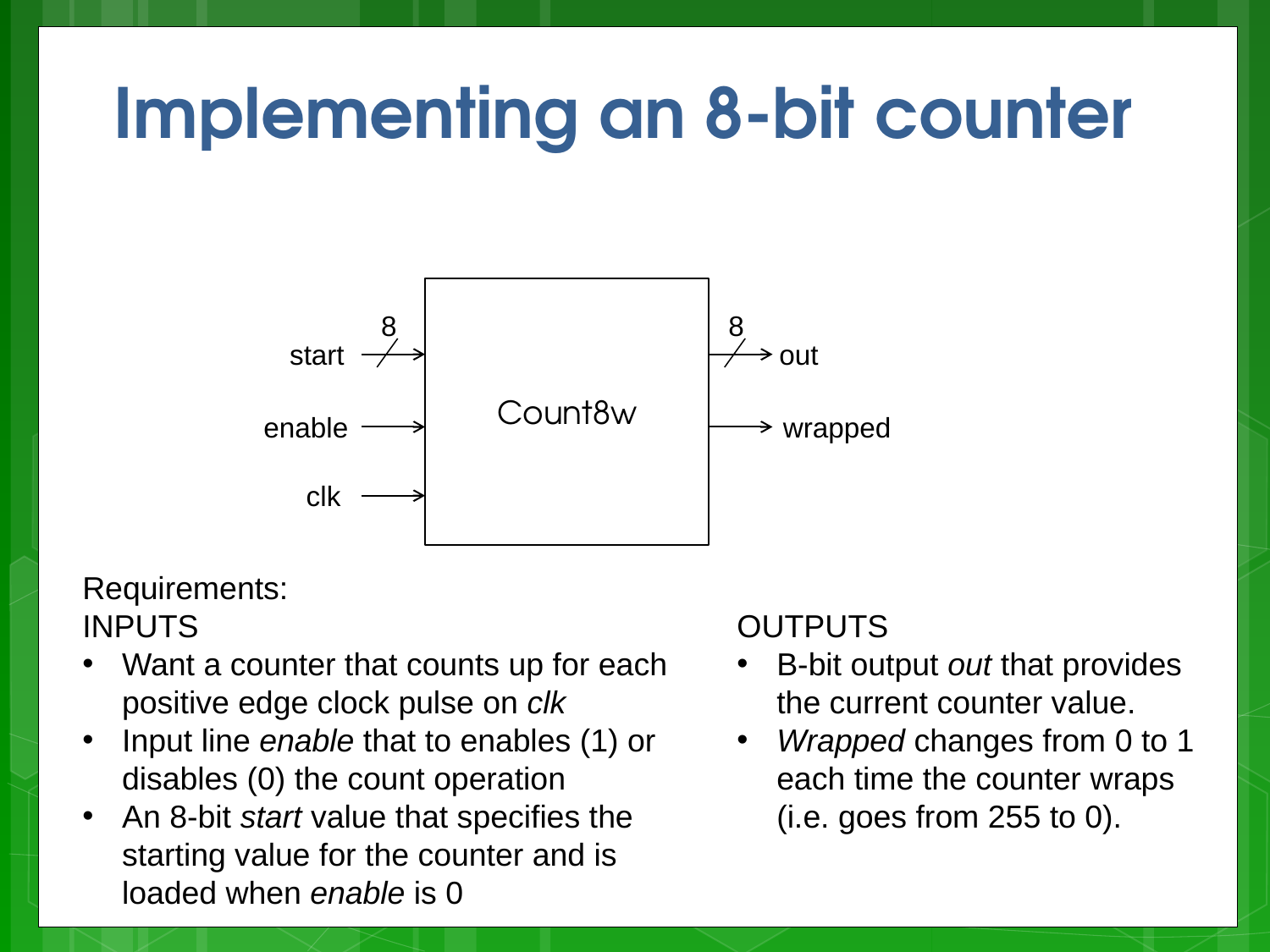

# Implementing an 8-bit counter
Count8w
8
8
start
out
enable
wrapped
clk
Requirements:
INPUTS
Want a counter that counts up for each positive edge clock pulse on clk
Input line enable that to enables (1) or disables (0) the count operation
An 8-bit start value that specifies the starting value for the counter and is loaded when enable is 0

OUTPUTS
B-bit output out that provides the current counter value.
Wrapped changes from 0 to 1 each time the counter wraps (i.e. goes from 255 to 0).